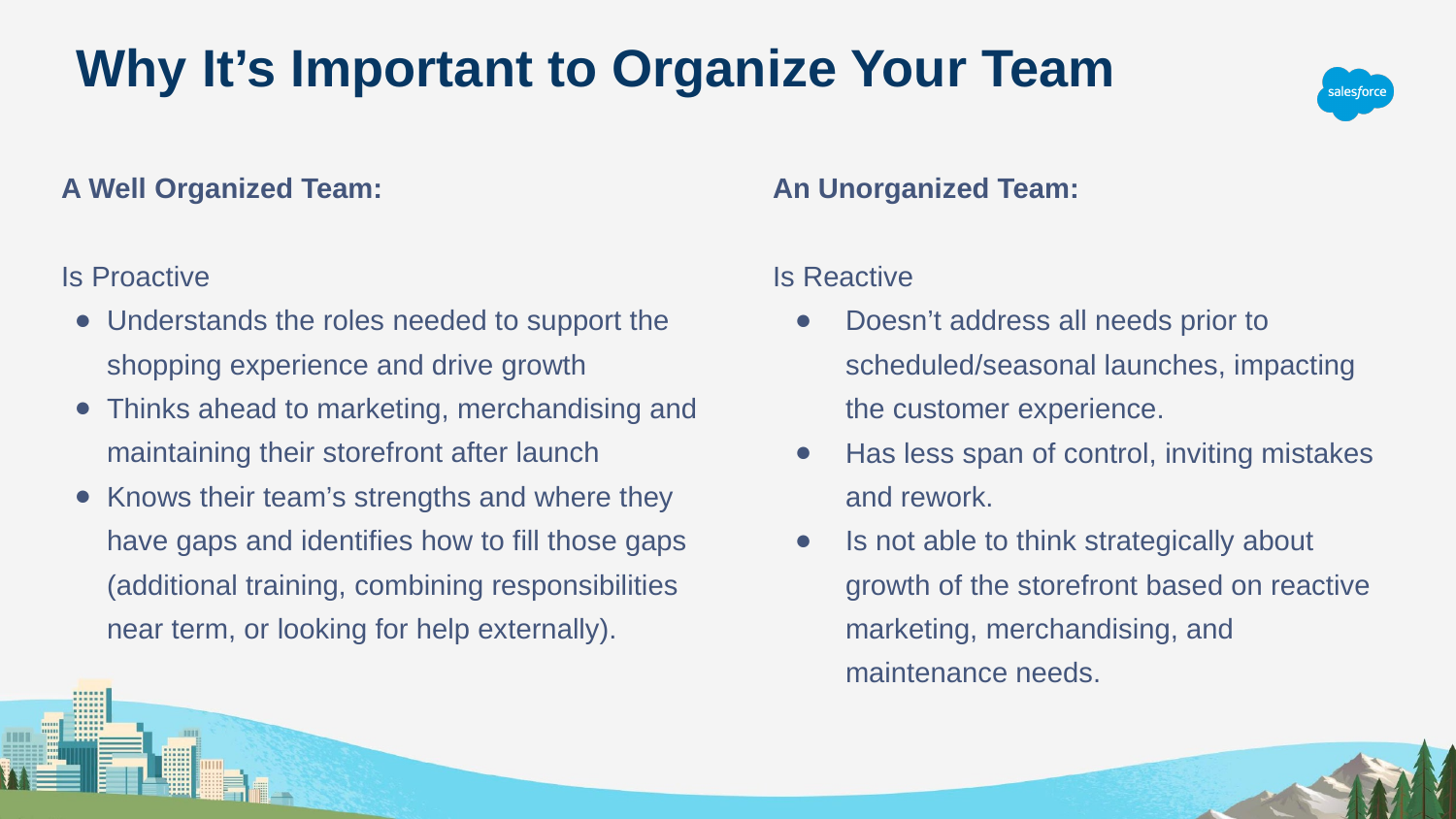

Why It’s Important to Organize Your Team
A Well Organized Team:

Is Proactive
Understands the roles needed to support the shopping experience and drive growth
Thinks ahead to marketing, merchandising and maintaining their storefront after launch
Knows their team’s strengths and where they have gaps and identifies how to fill those gaps (additional training, combining responsibilities near term, or looking for help externally).
An Unorganized Team:

Is Reactive
Doesn’t address all needs prior to scheduled/seasonal launches, impacting the customer experience.
Has less span of control, inviting mistakes and rework.
Is not able to think strategically about growth of the storefront based on reactive marketing, merchandising, and maintenance needs.